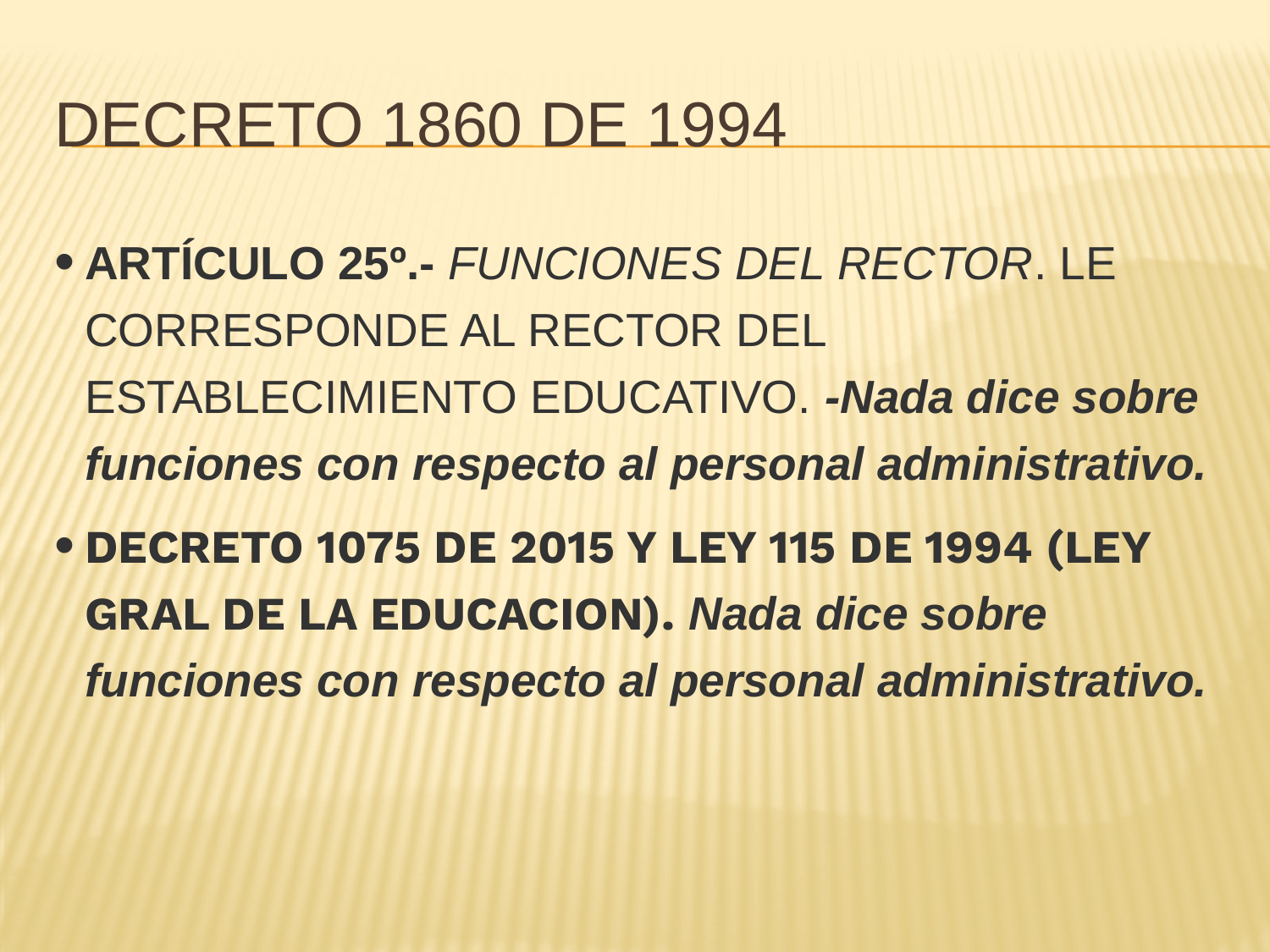

# DECRETO 1860 DE 1994
ARTÍCULO 25º.- FUNCIONES DEL RECTOR. LE CORRESPONDE AL RECTOR DEL ESTABLECIMIENTO EDUCATIVO. -Nada dice sobre funciones con respecto al personal administrativo.
DECRETO 1075 DE 2015 Y LEY 115 DE 1994 (LEY GRAL DE LA EDUCACION). Nada dice sobre funciones con respecto al personal administrativo.